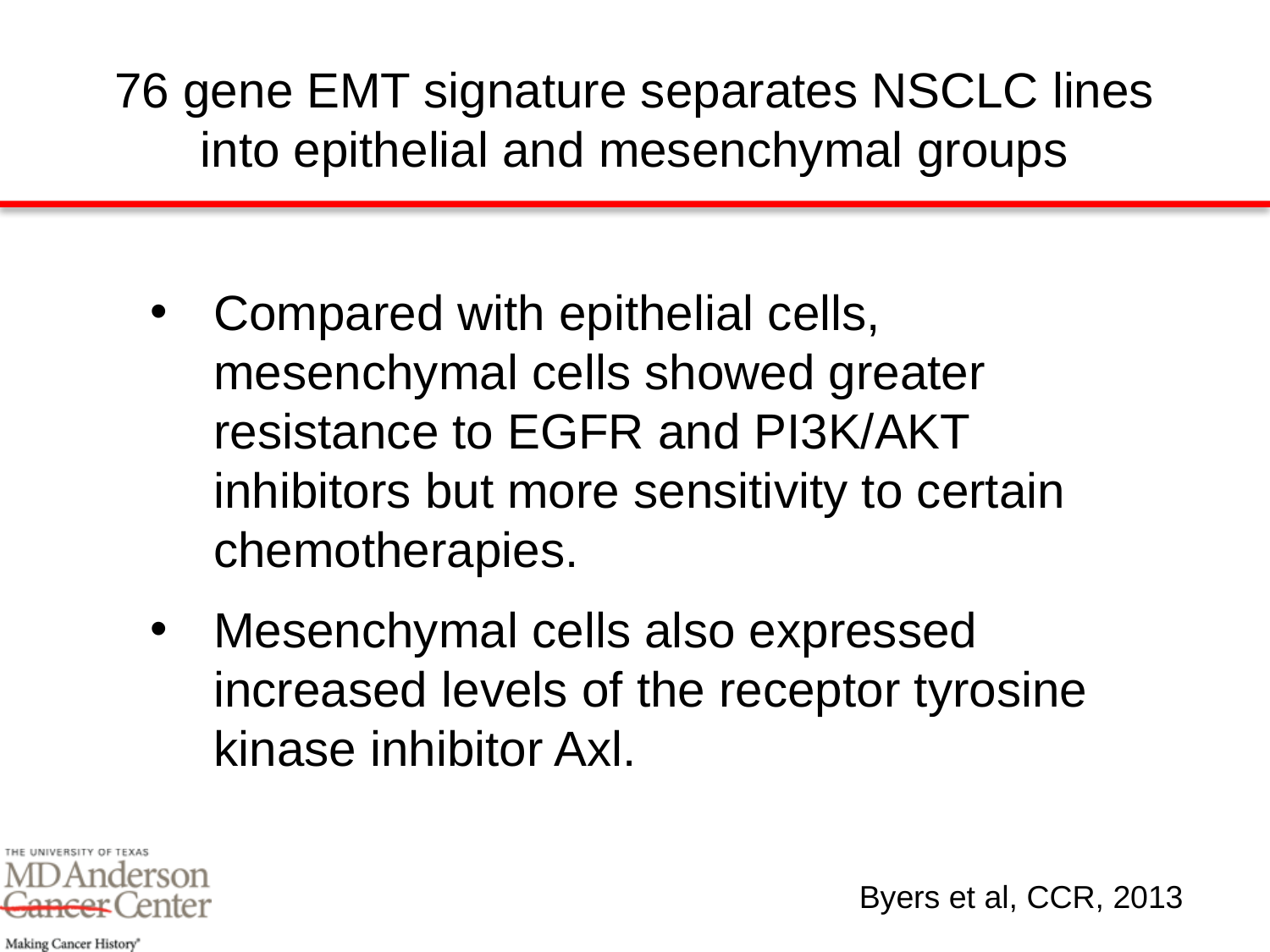

# 76 gene EMT signature separates NSCLC lines into epithelial and mesenchymal groups
Compared with epithelial cells, mesenchymal cells showed greater resistance to EGFR and PI3K/AKT inhibitors but more sensitivity to certain chemotherapies.
Mesenchymal cells also expressed increased levels of the receptor tyrosine kinase inhibitor Axl.
Byers et al, CCR, 2013